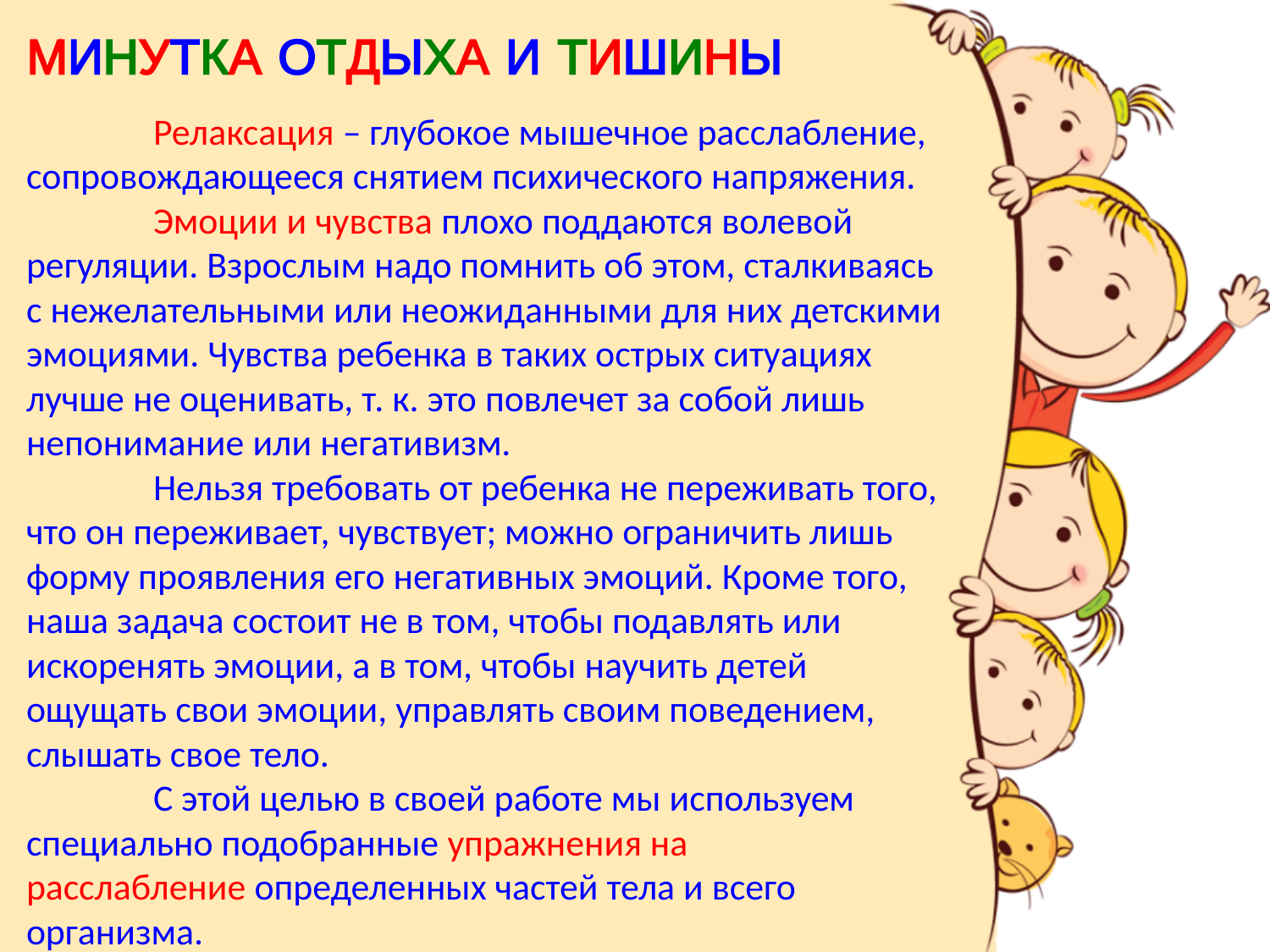

# МИНУТКА ОТДЫХА И ТИШИНЫ
	Релаксация – глубокое мышечное расслабление, сопровождающееся снятием психического напряжения.
	Эмоции и чувства плохо поддаются волевой регуляции. Взрослым надо помнить об этом, сталкиваясь с нежелательными или неожиданными для них детскими эмоциями. Чувства ребенка в таких острых ситуациях лучше не оценивать, т. к. это повлечет за собой лишь непонимание или негативизм.
	Нельзя требовать от ребенка не переживать того, что он переживает, чувствует; можно ограничить лишь форму проявления его негативных эмоций. Кроме того, наша задача состоит не в том, чтобы подавлять или искоренять эмоции, а в том, чтобы научить детей ощущать свои эмоции, управлять своим поведением, слышать свое тело.
	С этой целью в своей работе мы используем специально подобранные упражнения на расслабление определенных частей тела и всего организма.